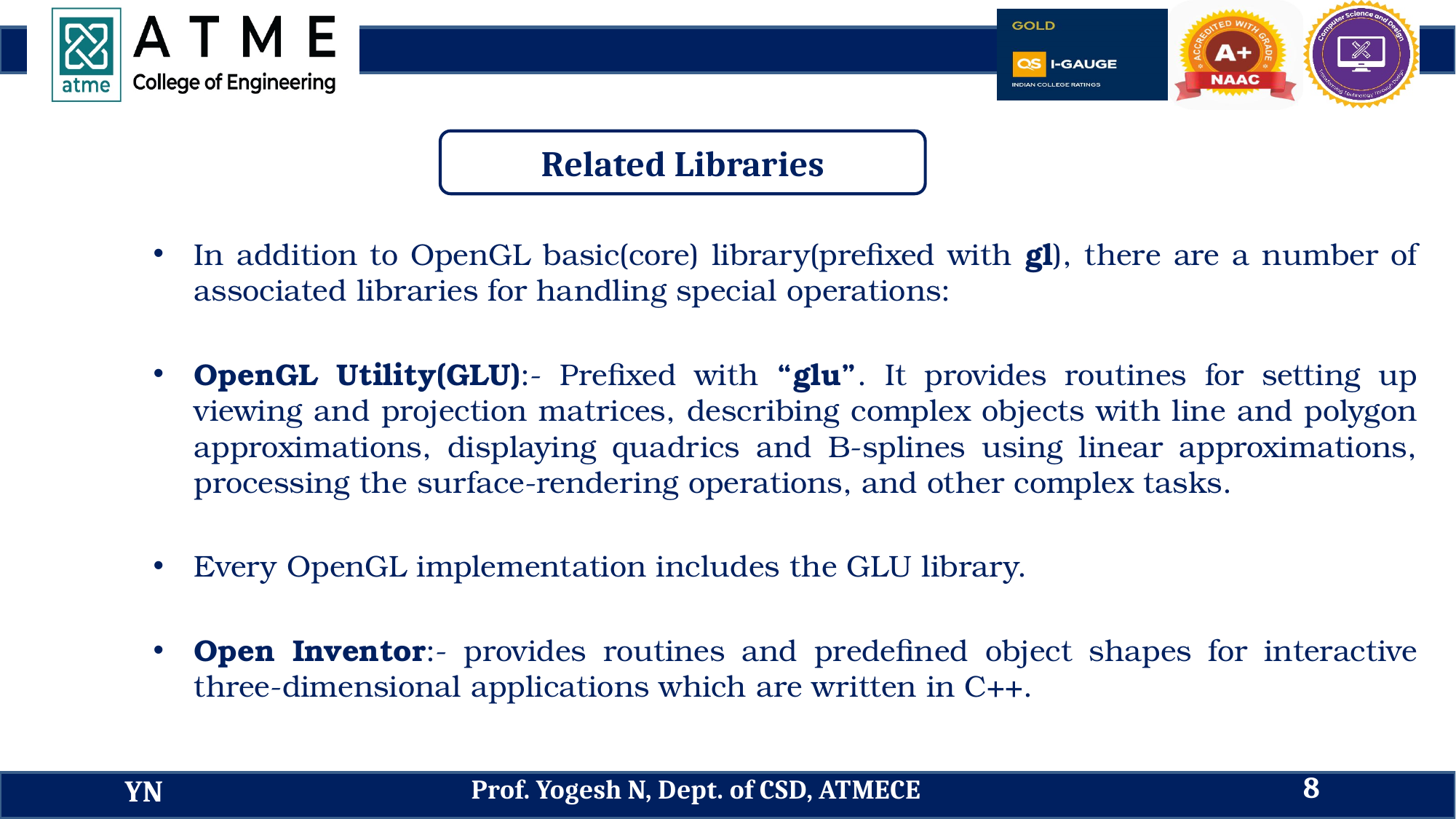

Related Libraries
In addition to OpenGL basic(core) library(prefixed with gl), there are a number of associated libraries for handling special operations:

OpenGL Utility(GLU):- Prefixed with “glu”. It provides routines for setting up viewing and projection matrices, describing complex objects with line and polygon approximations, displaying quadrics and B-splines using linear approximations, processing the surface-rendering operations, and other complex tasks.

Every OpenGL implementation includes the GLU library.

Open Inventor:- provides routines and predefined object shapes for interactive three-dimensional applications which are written in C++.
8
Prof. Yogesh N, Dept. of CSD, ATMECE
YN